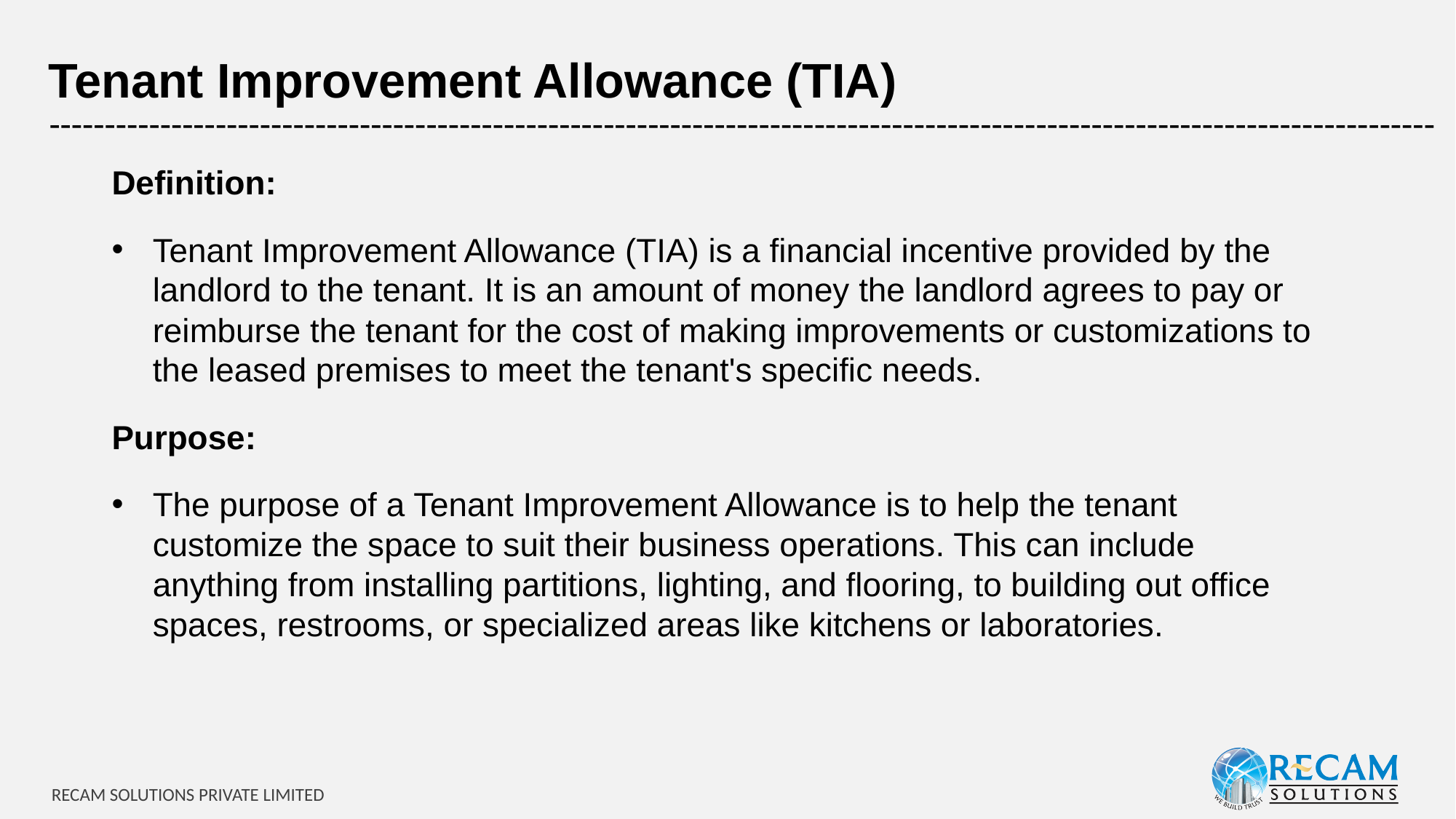

Tenant Improvement Allowance (TIA)
-----------------------------------------------------------------------------------------------------------------------------
Definition:
Tenant Improvement Allowance (TIA) is a financial incentive provided by the landlord to the tenant. It is an amount of money the landlord agrees to pay or reimburse the tenant for the cost of making improvements or customizations to the leased premises to meet the tenant's specific needs.
Purpose:
The purpose of a Tenant Improvement Allowance is to help the tenant customize the space to suit their business operations. This can include anything from installing partitions, lighting, and flooring, to building out office spaces, restrooms, or specialized areas like kitchens or laboratories.
RECAM SOLUTIONS PRIVATE LIMITED